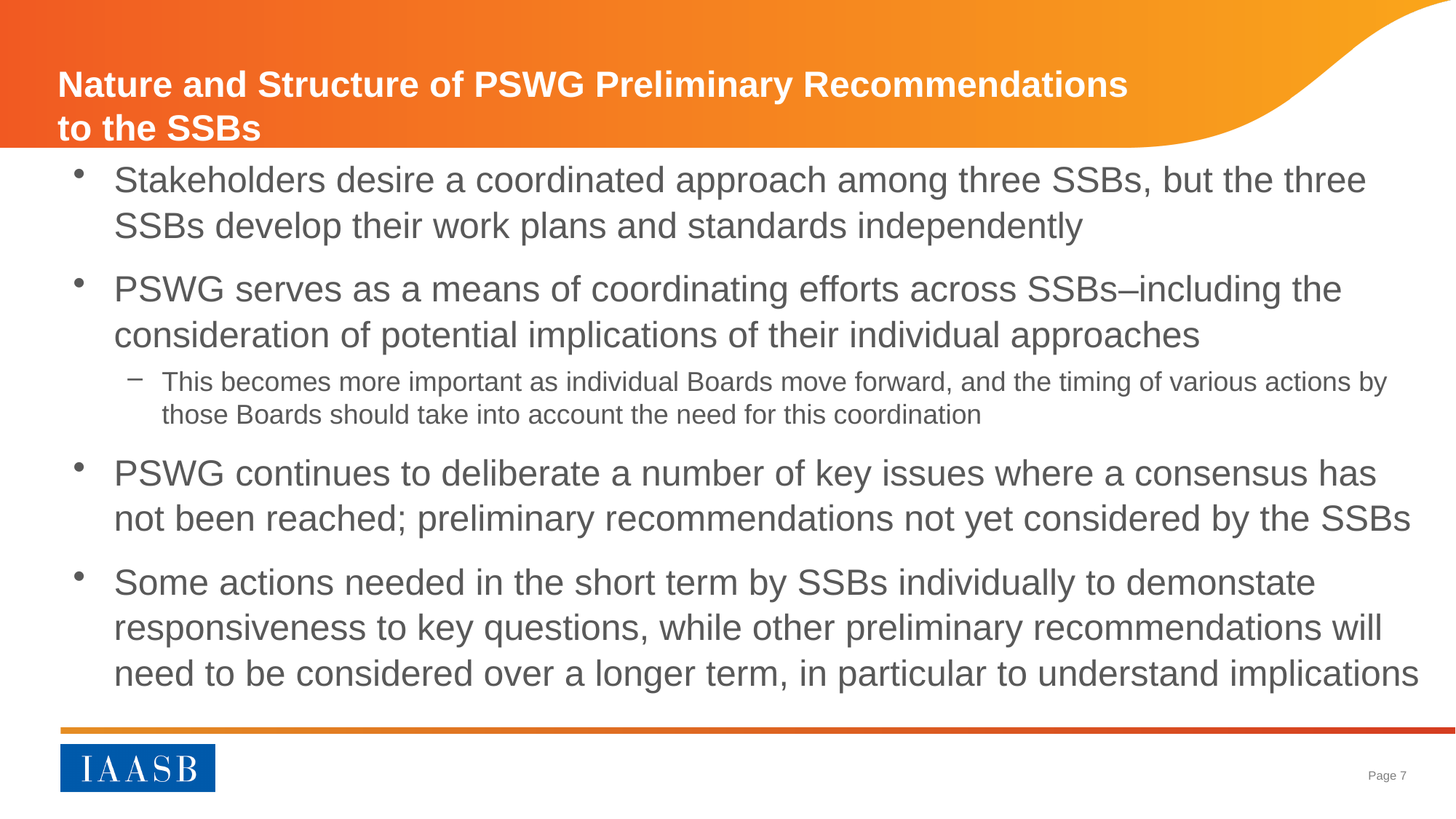

# Nature and Structure of PSWG Preliminary Recommendations to the SSBs
Stakeholders desire a coordinated approach among three SSBs, but the three SSBs develop their work plans and standards independently
PSWG serves as a means of coordinating efforts across SSBs–including the consideration of potential implications of their individual approaches
This becomes more important as individual Boards move forward, and the timing of various actions by those Boards should take into account the need for this coordination
PSWG continues to deliberate a number of key issues where a consensus has not been reached; preliminary recommendations not yet considered by the SSBs
Some actions needed in the short term by SSBs individually to demonstate responsiveness to key questions, while other preliminary recommendations will need to be considered over a longer term, in particular to understand implications